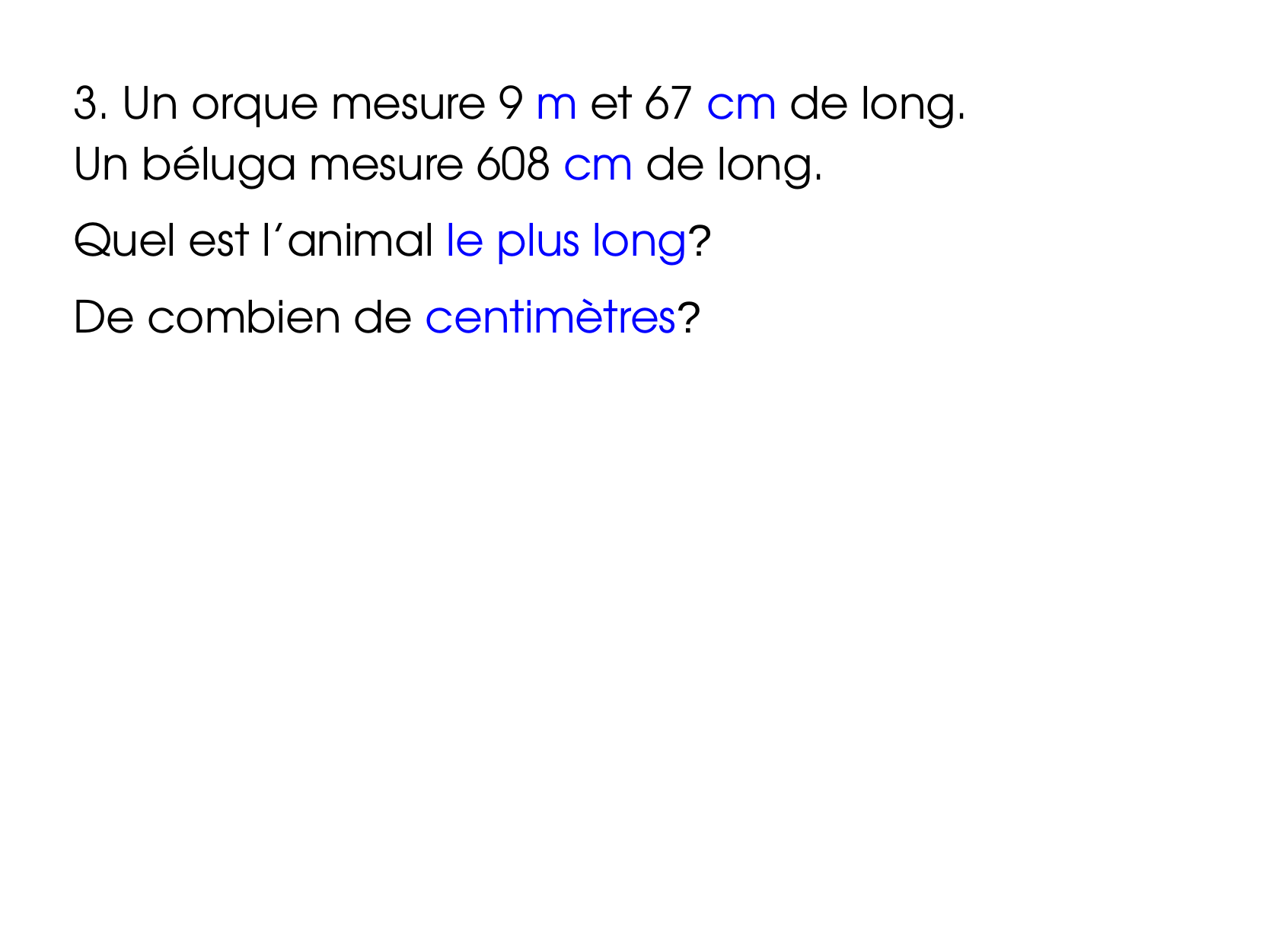

3. Un orque mesure 9 m et 67 cm de long.
Un béluga mesure 608 cm de long.
Quel est l’animal le plus long?
De combien de centimètres?